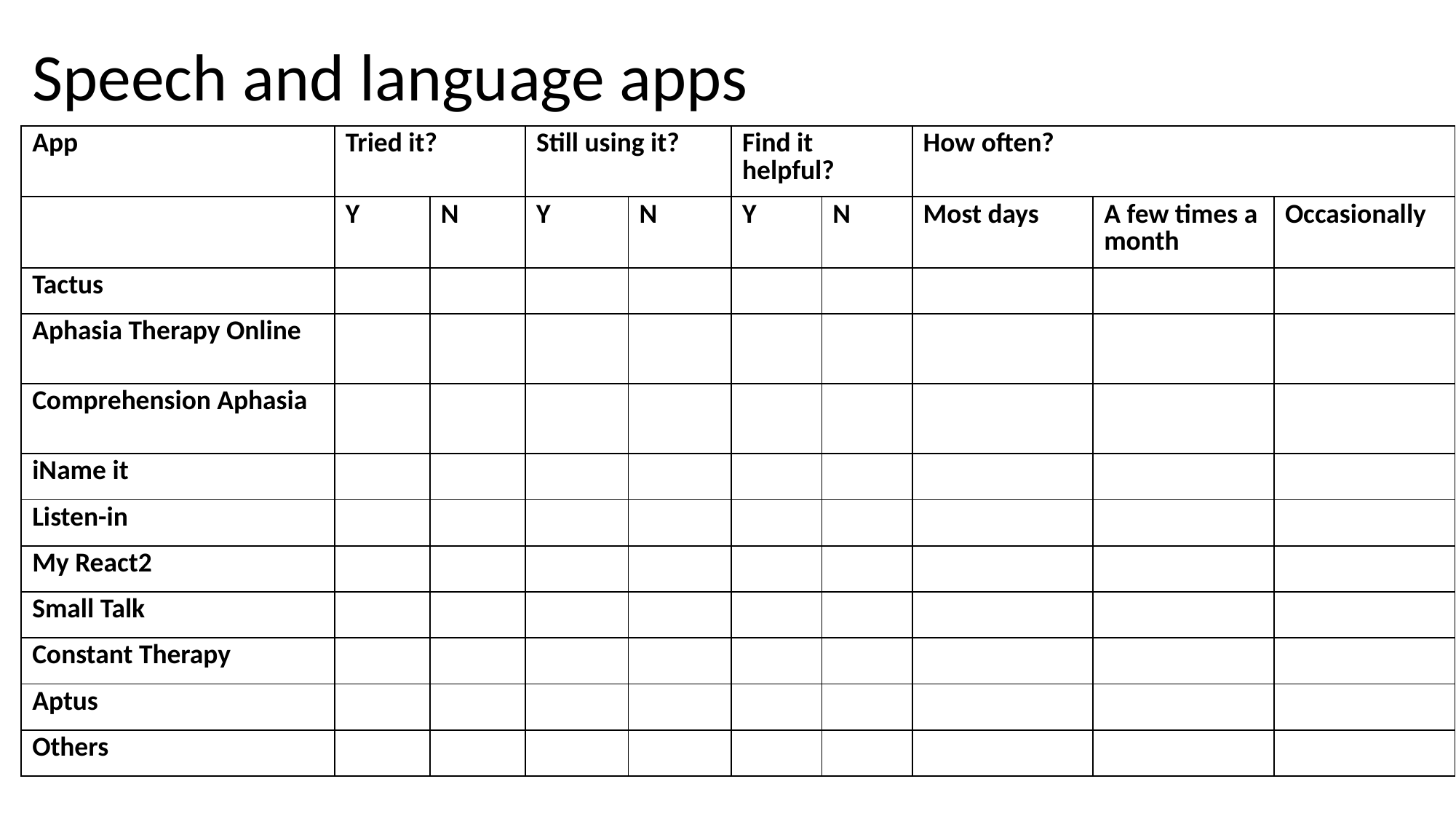

# Speech and language apps
| App | Tried it? |  | Still using it? |  | Find it helpful? |  | How often? |  |  |
| --- | --- | --- | --- | --- | --- | --- | --- | --- | --- |
|  | Y | N | Y | N | Y | N | Most days | A few times a month | Occasionally |
| Tactus |  |  |  |  |  |  |  |  |  |
| Aphasia Therapy Online |  |  |  |  |  |  |  |  |  |
| Comprehension Aphasia |  |  |  |  |  |  |  |  |  |
| iName it |  |  |  |  |  |  |  |  |  |
| Listen-in |  |  |  |  |  |  |  |  |  |
| My React2 |  |  |  |  |  |  |  |  |  |
| Small Talk |  |  |  |  |  |  |  |  |  |
| Constant Therapy |  |  |  |  |  |  |  |  |  |
| Aptus |  |  |  |  |  |  |  |  |  |
| Others |  |  |  |  |  |  |  |  |  |